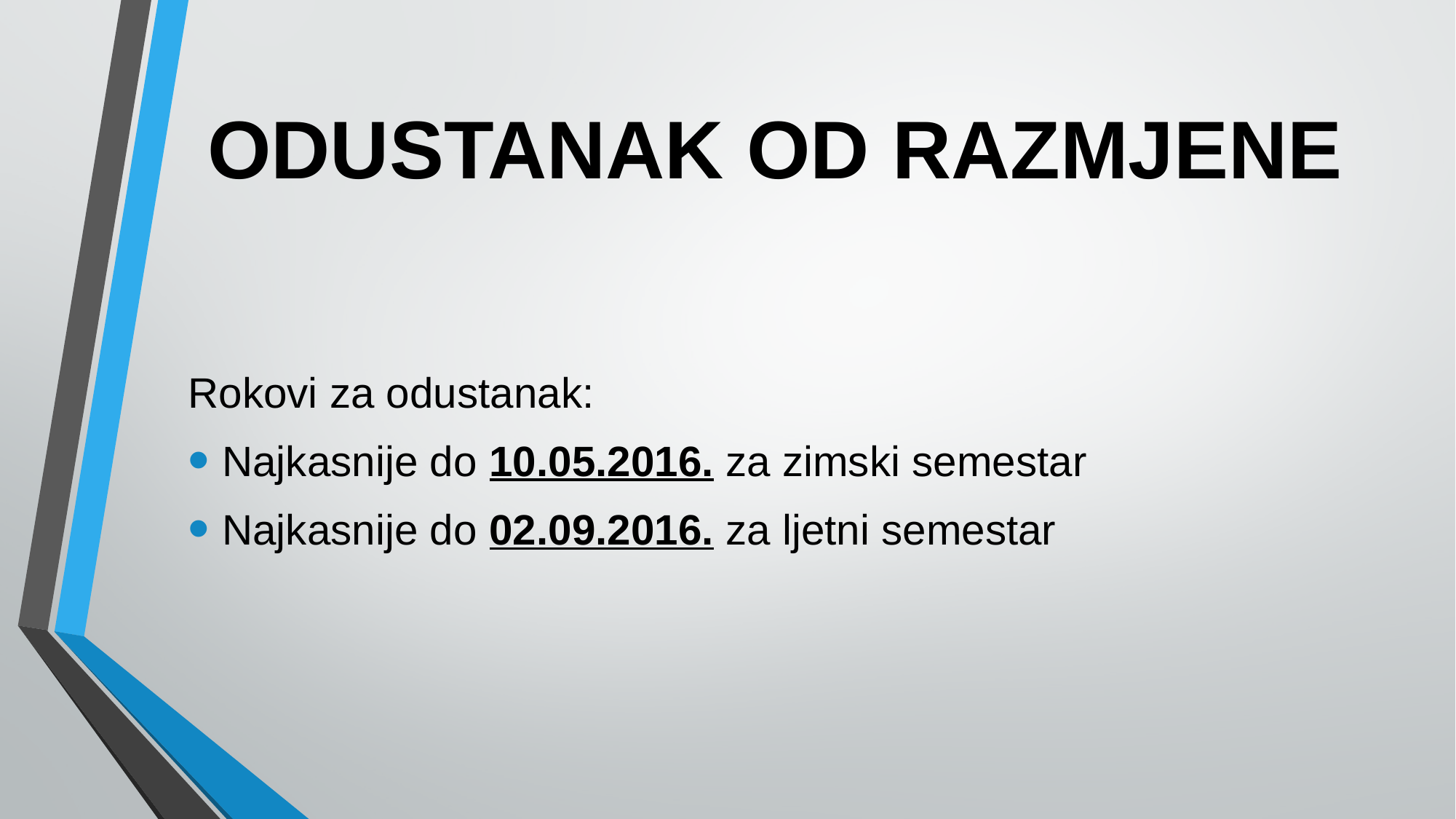

# ODUSTANAK OD RAZMJENE
Rokovi za odustanak:
Najkasnije do 10.05.2016. za zimski semestar
Najkasnije do 02.09.2016. za ljetni semestar